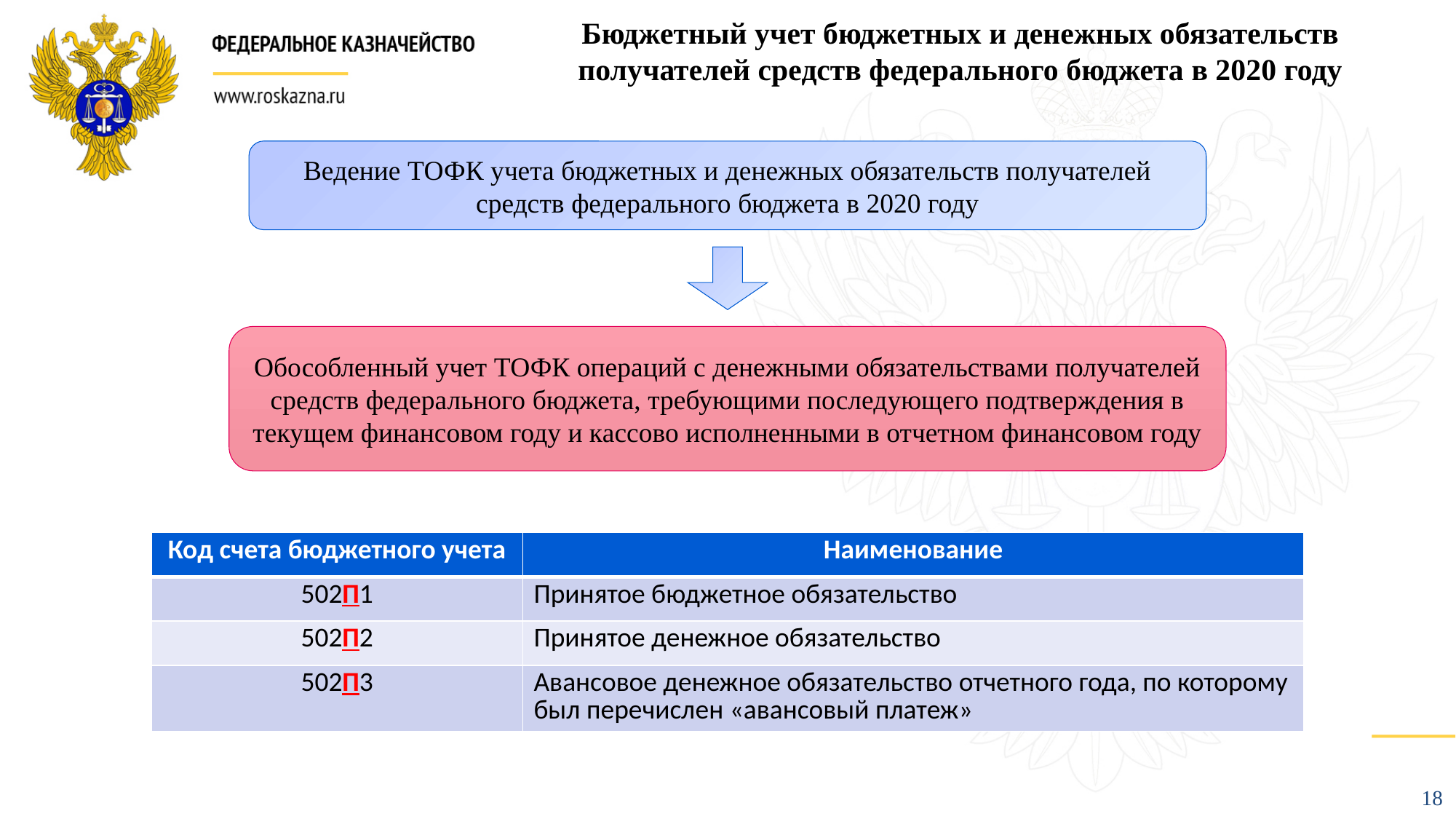

Бюджетный учет бюджетных и денежных обязательств
получателей средств федерального бюджета в 2020 году
Ведение ТОФК учета бюджетных и денежных обязательств получателей средств федерального бюджета в 2020 году

Обособленный учет ТОФК операций с денежными обязательствами получателей средств федерального бюджета, требующими последующего подтверждения в текущем финансовом году и кассово исполненными в отчетном финансовом году
| Код счета бюджетного учета | Наименование |
| --- | --- |
| 502П1 | Принятое бюджетное обязательство |
| 502П2 | Принятое денежное обязательство |
| 502П3 | Авансовое денежное обязательство отчетного года, по которому был перечислен «авансовый платеж» |
18